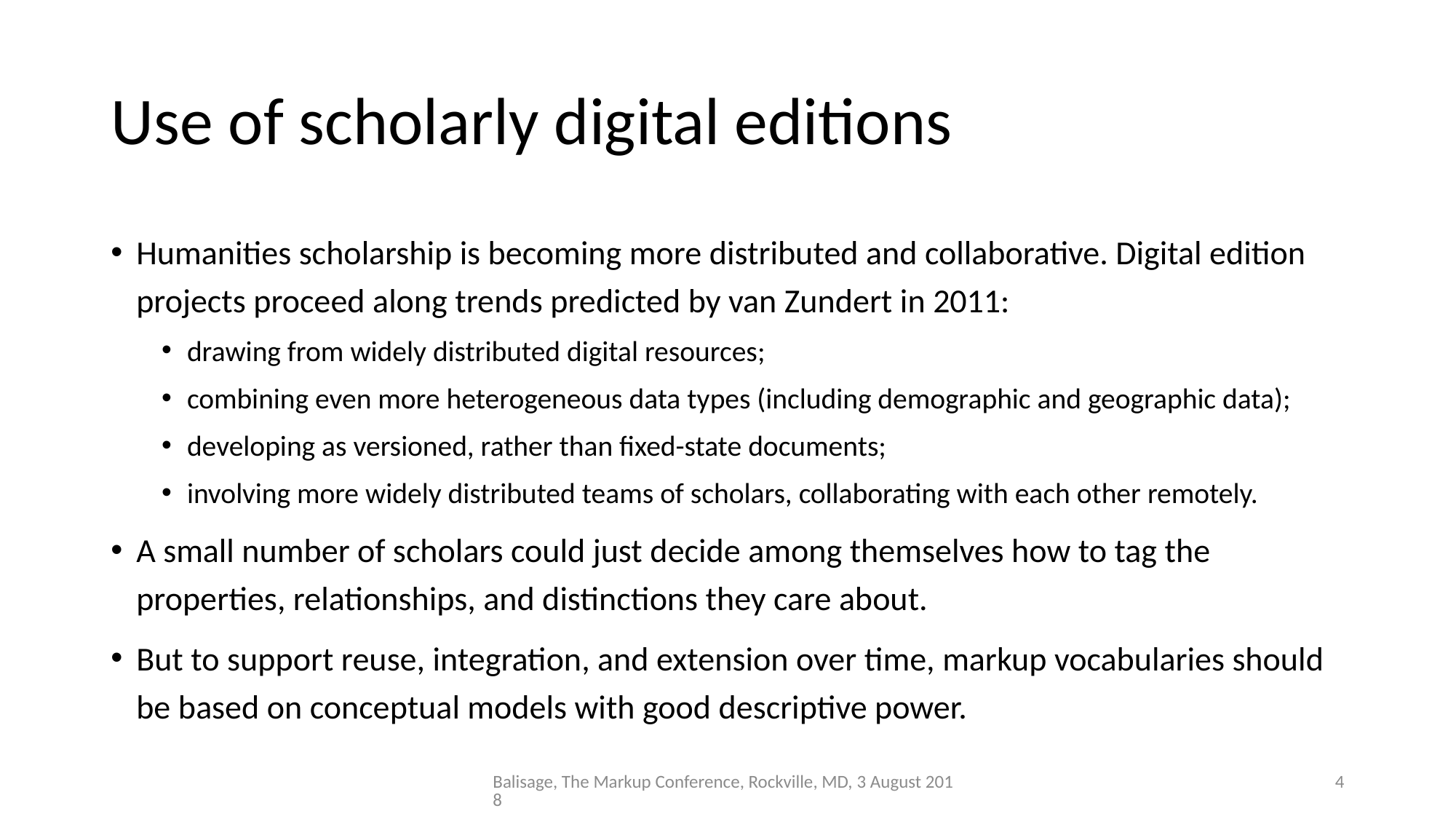

# Use of scholarly digital editions
Humanities scholarship is becoming more distributed and collaborative. Digital edition projects proceed along trends predicted by van Zundert in 2011:
drawing from widely distributed digital resources;
combining even more heterogeneous data types (including demographic and geographic data);
developing as versioned, rather than fixed-state documents;
involving more widely distributed teams of scholars, collaborating with each other remotely.
A small number of scholars could just decide among themselves how to tag the properties, relationships, and distinctions they care about.
But to support reuse, integration, and extension over time, markup vocabularies should be based on conceptual models with good descriptive power.
Balisage, The Markup Conference, Rockville, MD, 3 August 2018
4